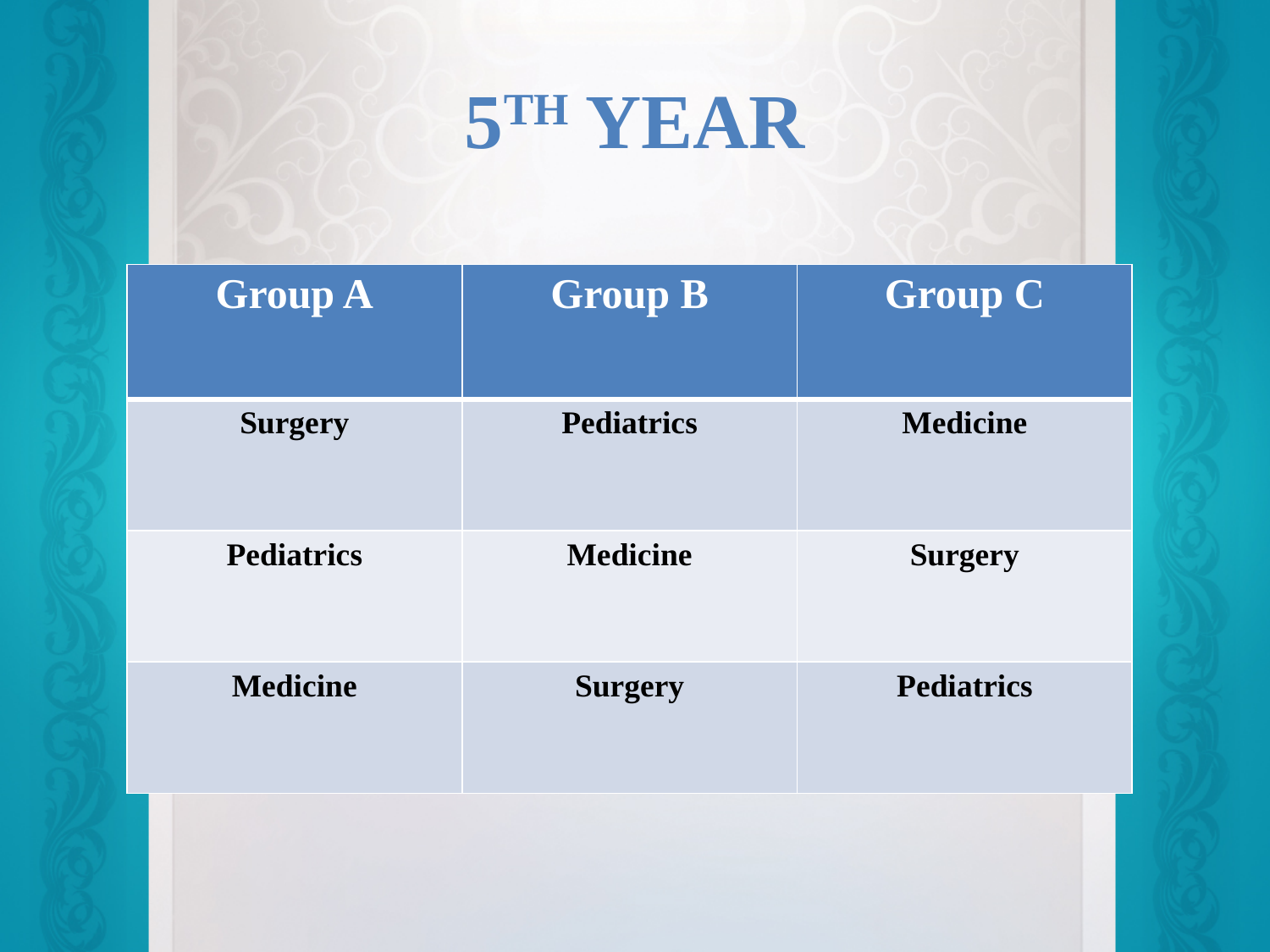

# 5th Year
| Group A | Group B | Group C |
| --- | --- | --- |
| Surgery | Pediatrics | Medicine |
| Pediatrics | Medicine | Surgery |
| Medicine | Surgery | Pediatrics |